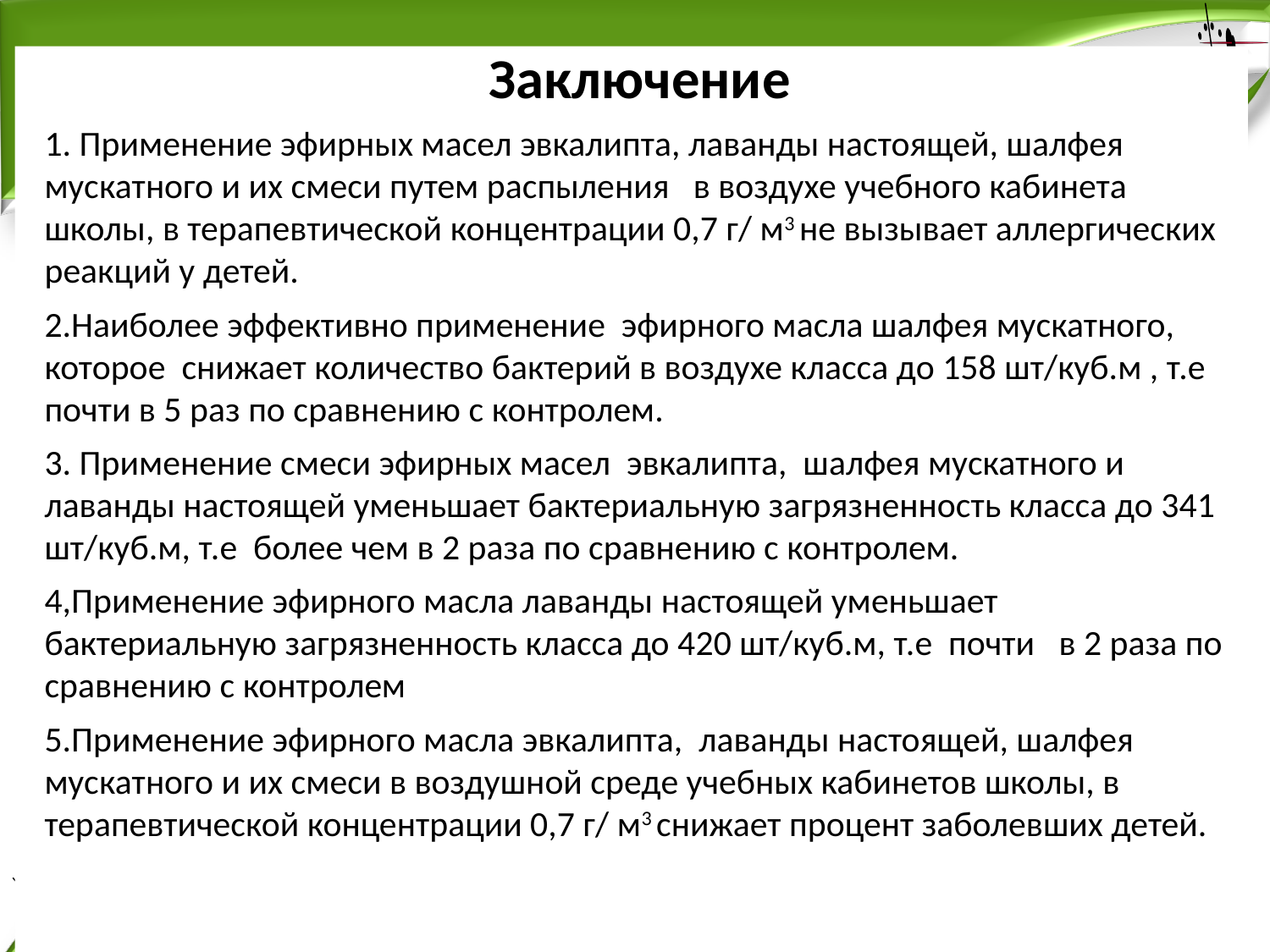

#
Заключение
1. Применение эфирных масел эвкалипта, лаванды настоящей, шалфея мускатного и их смеси путем распыления   в воздухе учебного кабинета школы, в терапевтической концентрации 0,7 г/ м3 не вызывает аллергических реакций у детей.
2.Наиболее эффективно применение  эфирного масла шалфея мускатного,  которое  снижает количество бактерий в воздухе класса до 158 шт/куб.м , т.е почти в 5 раз по сравнению с контролем.
3. Применение смеси эфирных масел  эвкалипта,  шалфея мускатного и лаванды настоящей уменьшает бактериальную загрязненность класса до 341 шт/куб.м, т.е  более чем в 2 раза по сравнению с контролем.
4,Применение эфирного масла лаванды настоящей уменьшает бактериальную загрязненность класса до 420 шт/куб.м, т.е  почти   в 2 раза по сравнению с контролем
5.Применение эфирного масла эвкалипта,  лаванды настоящей, шалфея мускатного и их смеси в воздушной среде учебных кабинетов школы, в терапевтической концентрации 0,7 г/ м3 снижает процент заболевших детей.